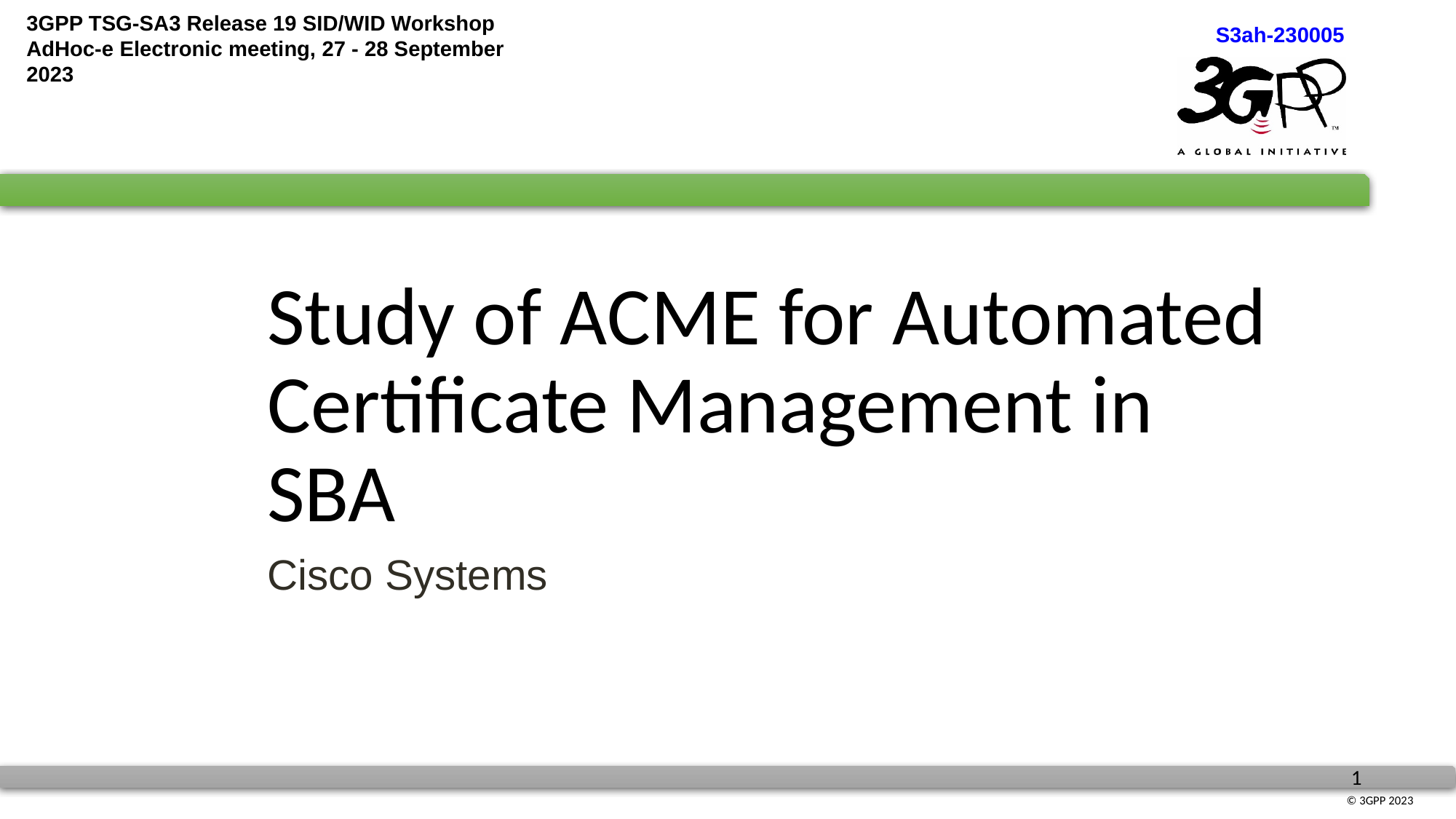

# Study of ACME for Automated Certificate Management in SBA
Cisco Systems